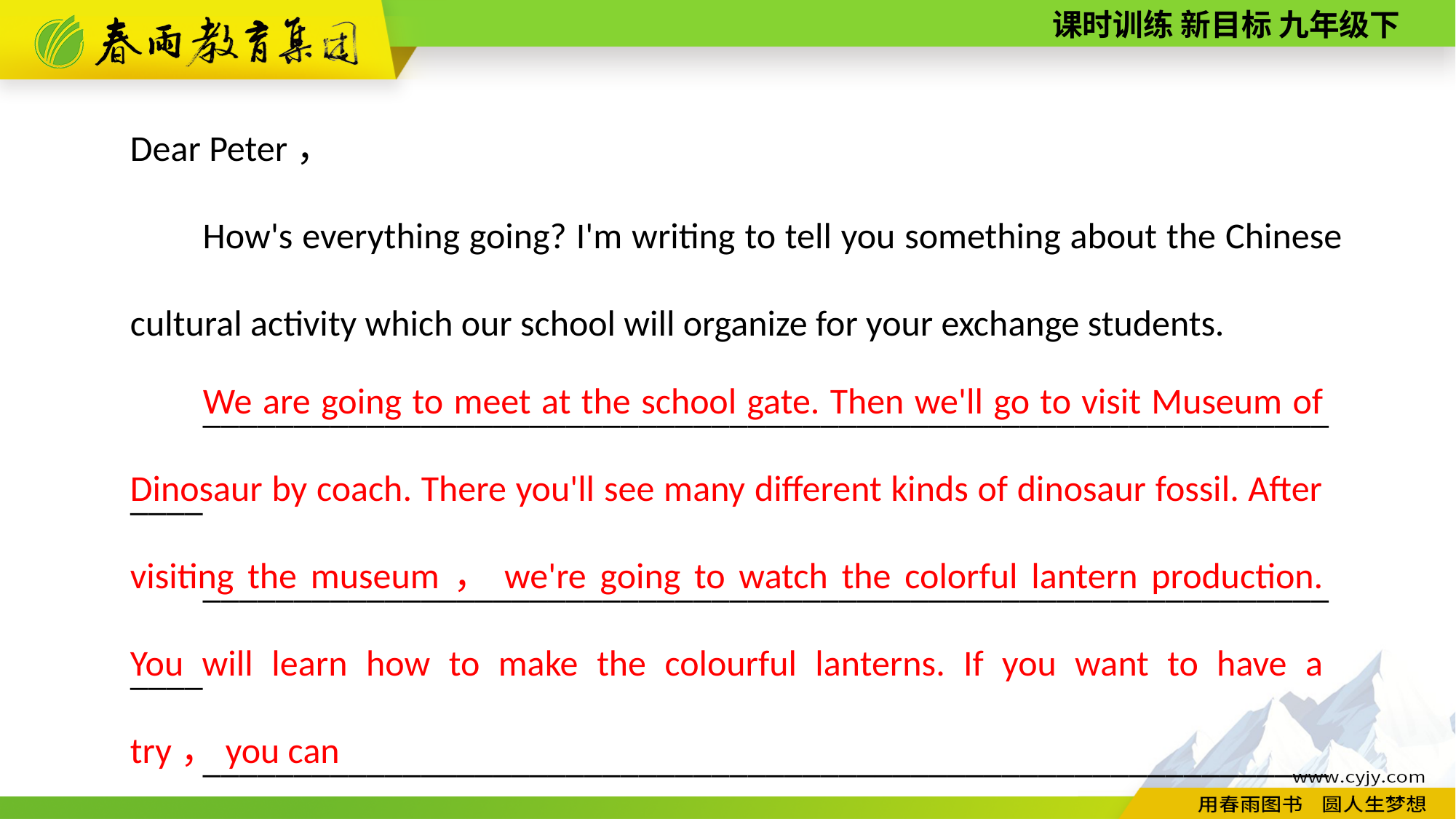

Dear Peter，
How's everything going? I'm writing to tell you something about the Chinese cultural activity which our school will organize for your exchange students.
__________________________________________________________________
__________________________________________________________________
__________________________________________________________________
__________________________________________________________________
We are going to meet at the school gate. Then we'll go to visit Museum of Dinosaur by coach. There you'll see many different kinds of dinosaur fossil. After visiting the museum，we're going to watch the colorful lantern production. You will learn how to make the colourful lanterns. If you want to have a try，you can